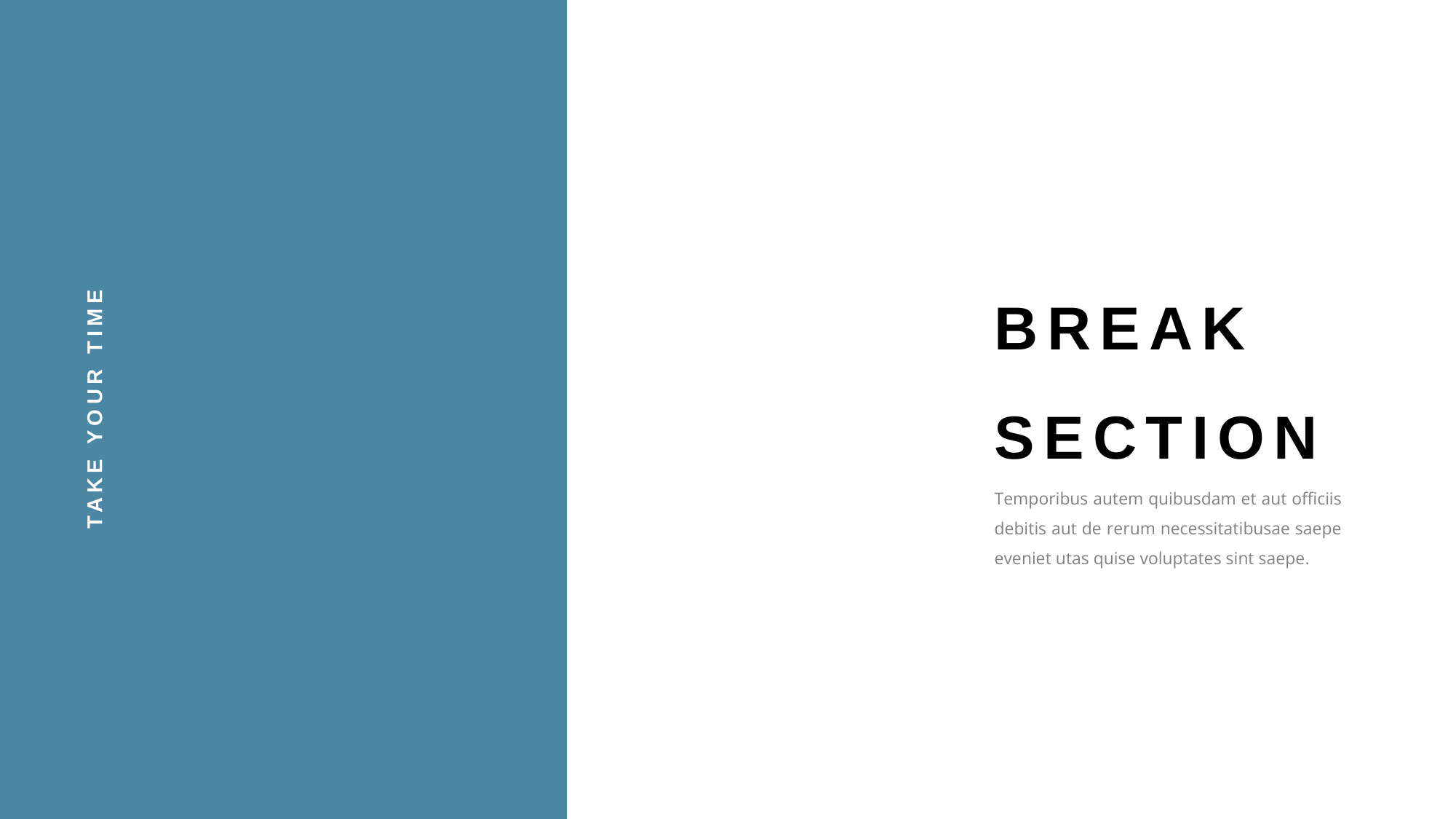

BREAK SECTION
TAKE YOUR TIME
Temporibus autem quibusdam et aut officiis debitis aut de rerum necessitatibusae saepe eveniet utas quise voluptates sint saepe.